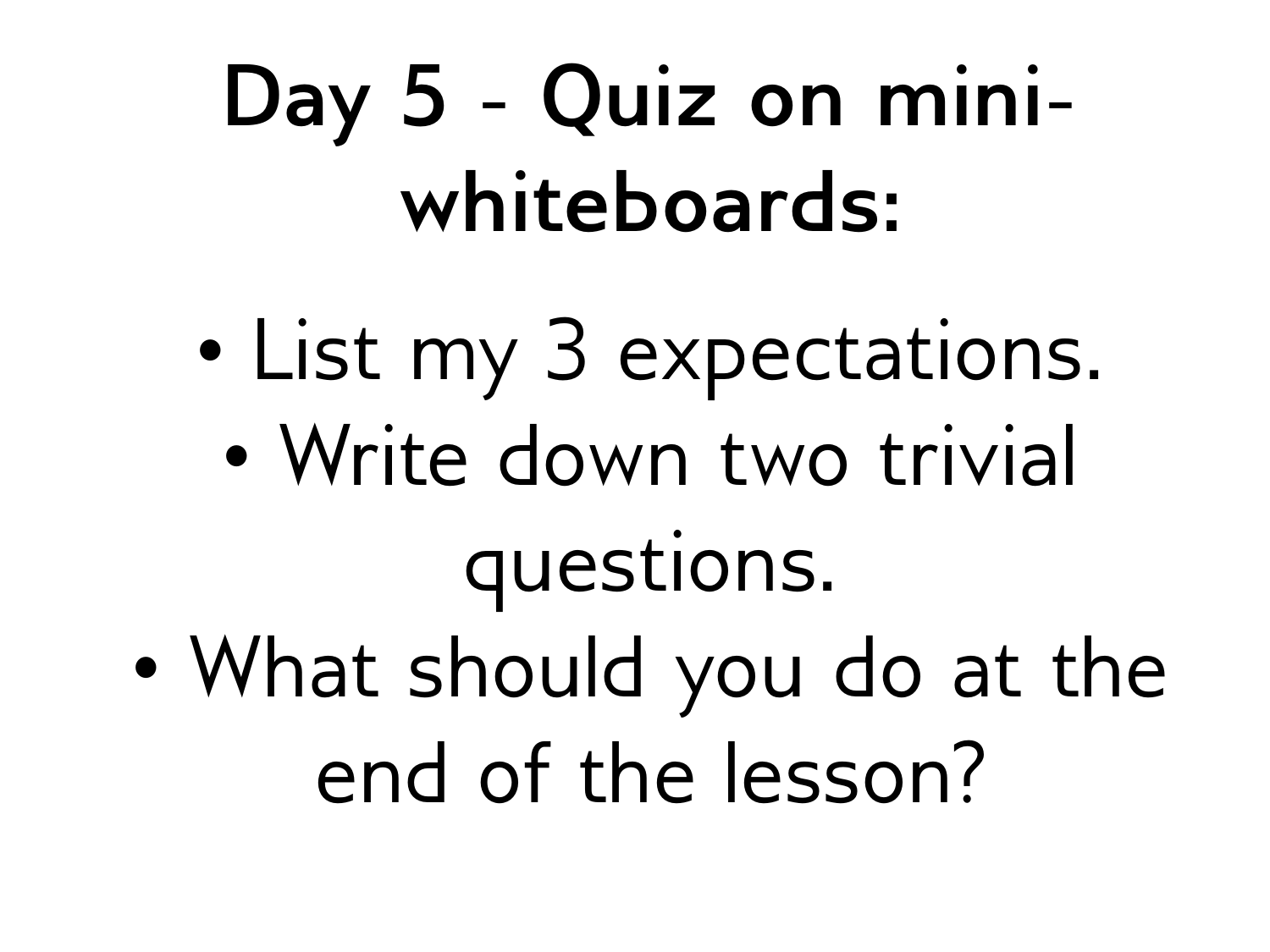

Day 5 - Quiz on mini-whiteboards:

• List my 3 expectations.
• Write down two trivial questions.
• What should you do at the end of the lesson?